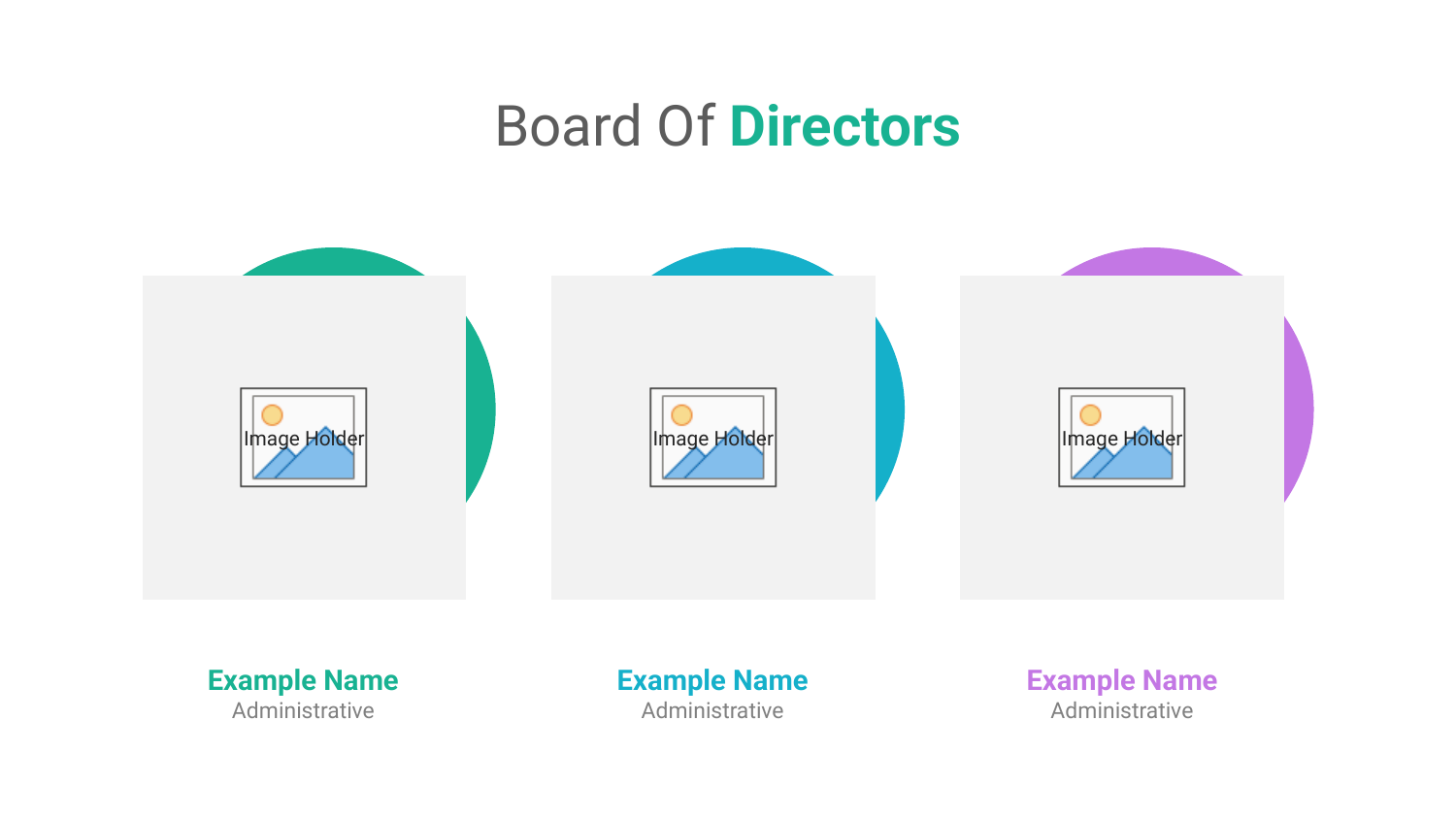

Board Of Directors

Example Name
Administrative
Example Name
Administrative
Example Name
Administrative